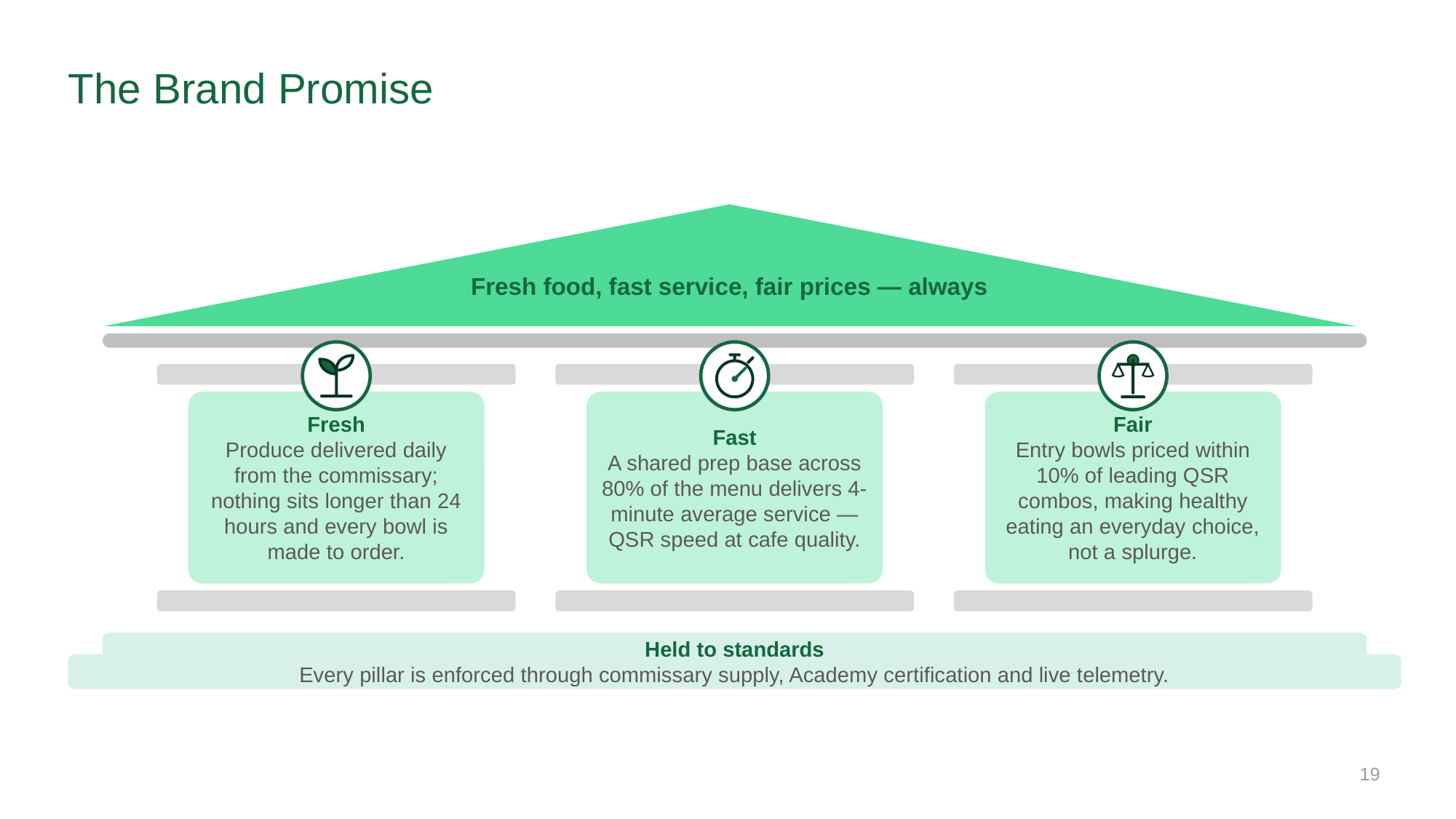

# The Brand Promise
Fresh food, fast service, fair prices — always

Fresh
Produce delivered daily from the commissary; nothing sits longer than 24 hours and every bowl is made to order.
Fast
A shared prep base across 80% of the menu delivers 4-minute average service — QSR speed at cafe quality.
Fair
Entry bowls priced within 10% of leading QSR combos, making healthy eating an everyday choice, not a splurge.

Held to standards
Every pillar is enforced through commissary supply, Academy certification and live telemetry.
19